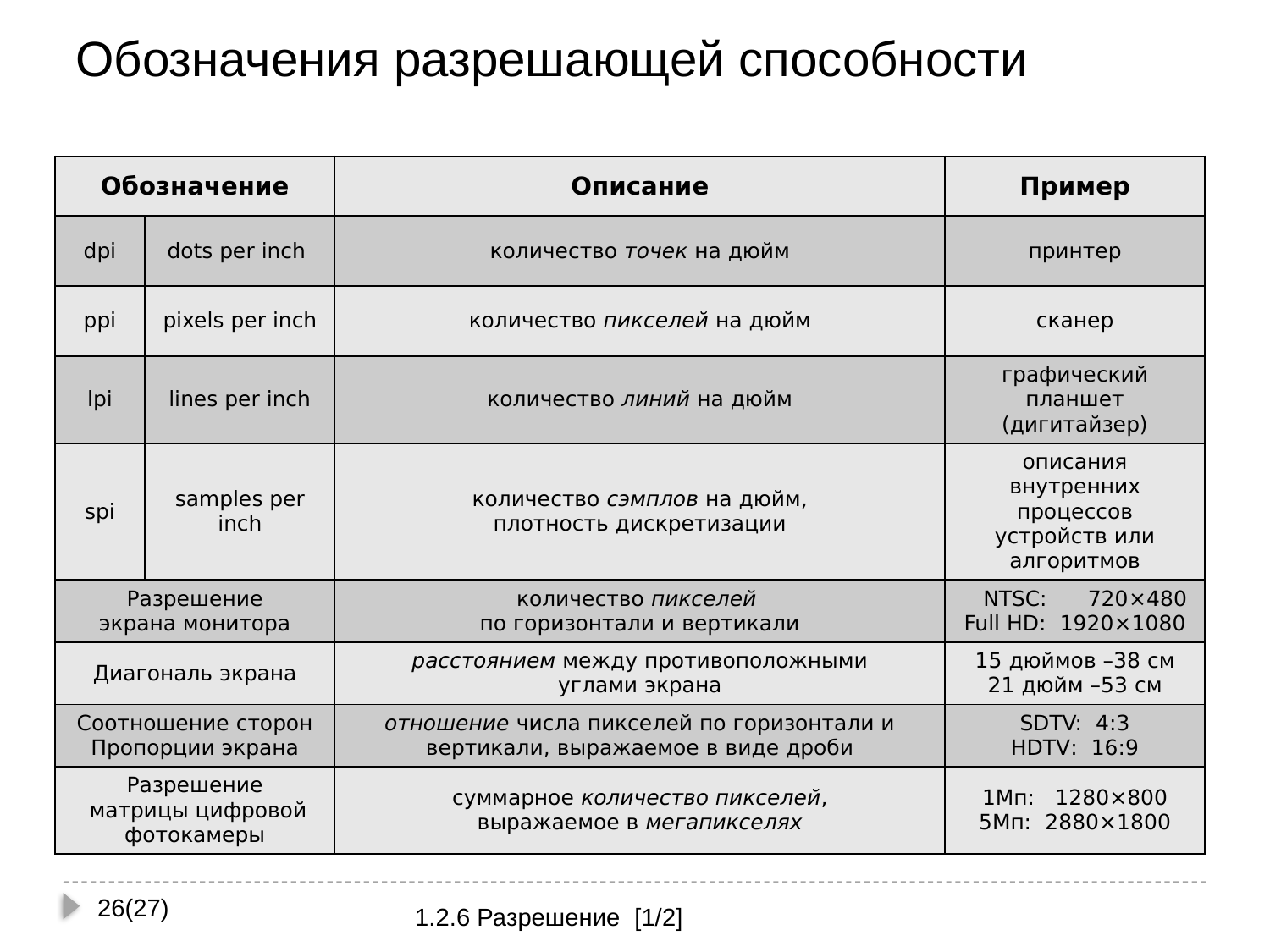

# Обозначения разрешающей способности
| Обозначение |  | Описание | Пример |
| --- | --- | --- | --- |
| dpi | dots per inch | количество точек на дюйм | принтер |
| ppi | pixels per inch | количество пикселей на дюйм | сканер |
| lpi | lines per inch | количество линий на дюйм | графический планшет (дигитайзер) |
| spi | samples per inch | количество сэмплов на дюйм, плотность дискретизации | описания внутренних процессов устройств или алгоритмов |
| Разрешение экрана монитора |  | количество пикселей по горизонтали и вертикали | NTSC: 720×480 Full HD: 1920×1080 |
| Диагональ экрана |  | расстоянием между противоположными углами экрана | 15 дюймов –38 см 21 дюйм –53 см |
| Соотношение сторон Пропорции экрана |  | отношение числа пикселей по горизонтали и вертикали, выражаемое в виде дроби | SDTV: 4:3 HDTV: 16:9 |
| Разрешение матрицы цифровой фотокамеры |  | суммарное количество пикселей, выражаемое в мегапикселях | 1Мп: 1280×800 5Мп: 2880×1800 |
26(27)
1.2.6 Разрешение  [1/2]